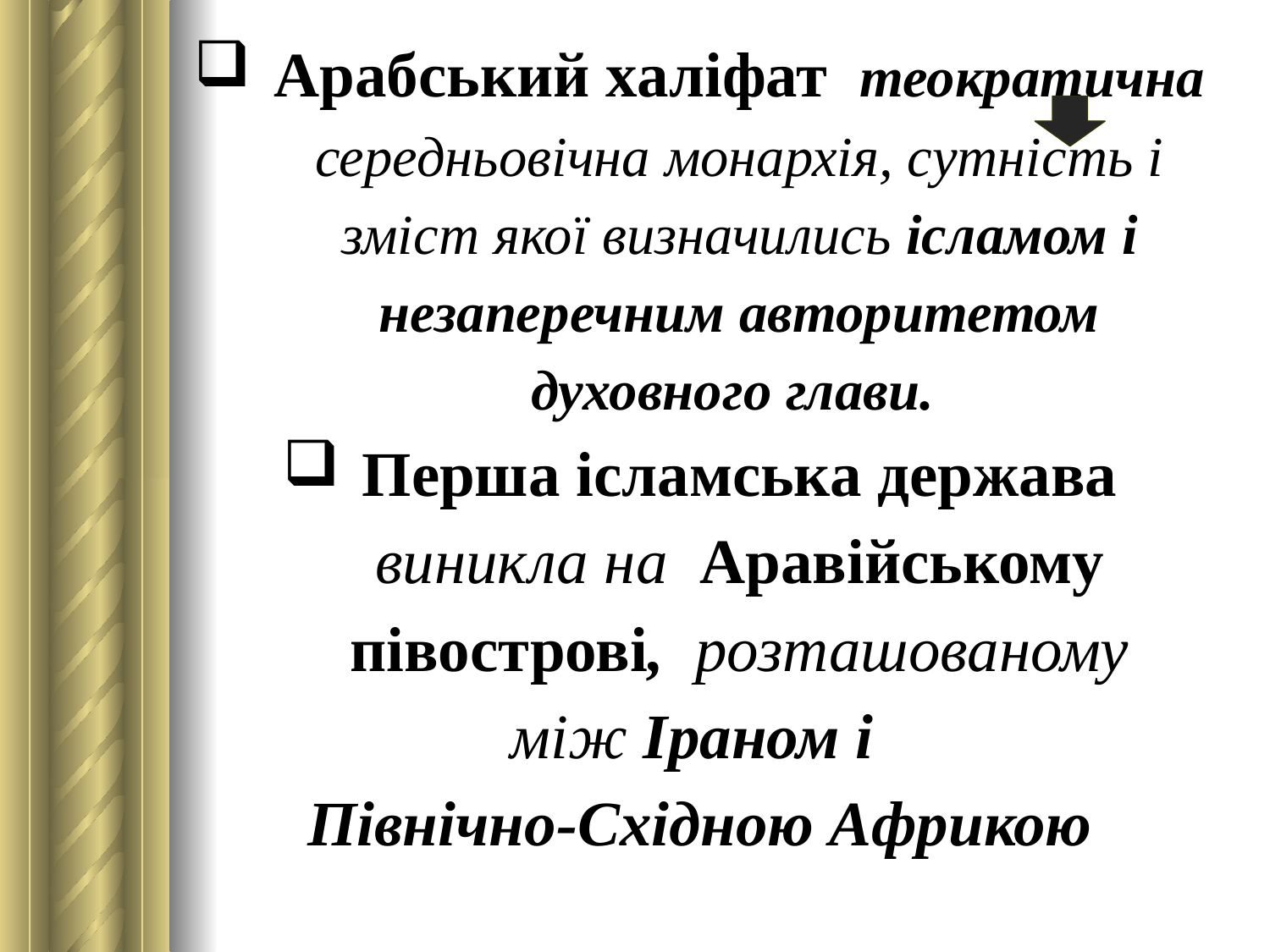

Арабський халіфат  теократична середньовічна монархія, сутність і зміст якої визначились ісламом і незаперечним авторитетом духовного глави.
Перша ісламська держава виникла на  Аравійському півострові,  розташованому
між Іраном і
Північно-Східною Африкою